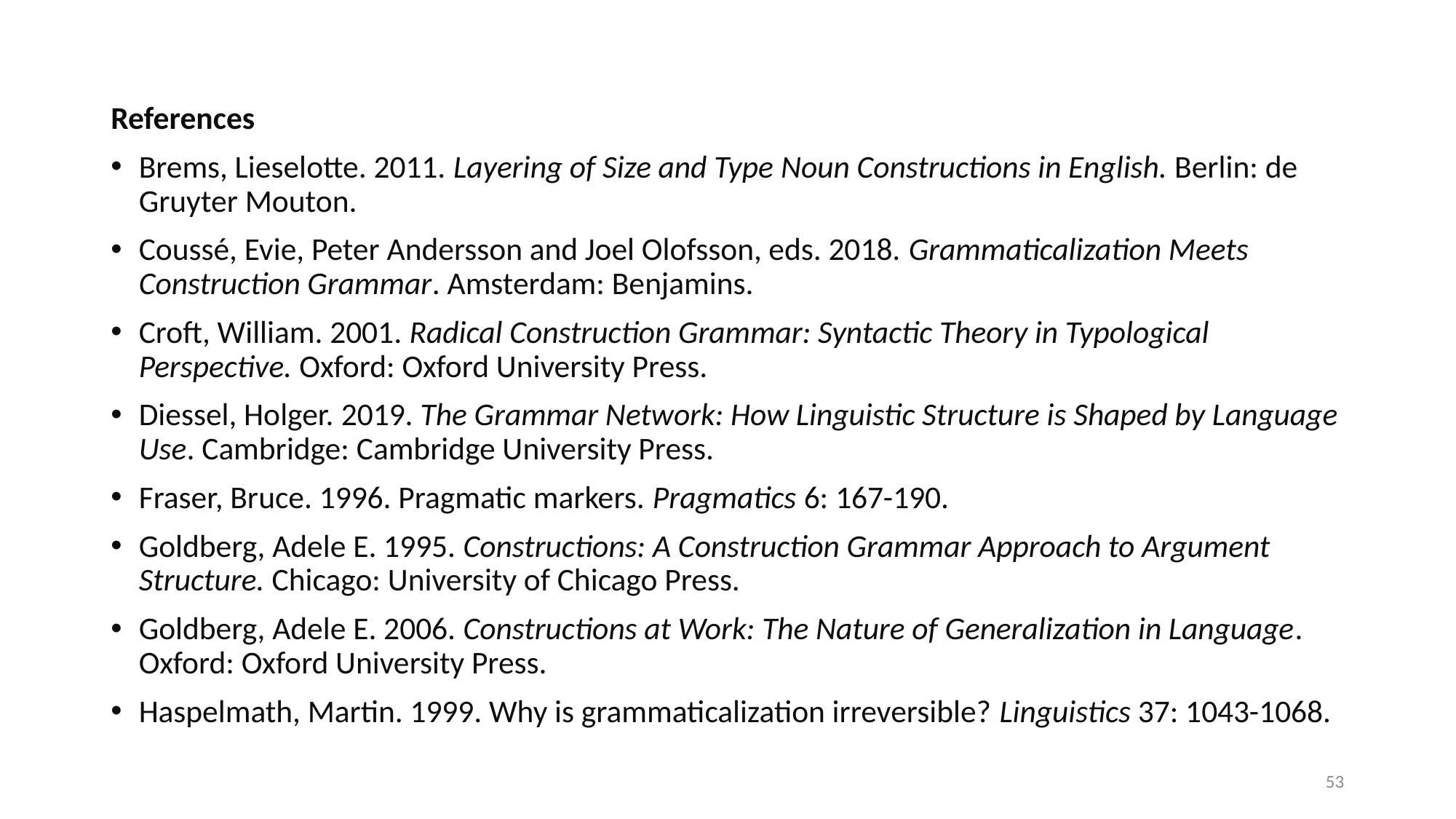

References
Brems, Lieselotte. 2011. Layering of Size and Type Noun Constructions in English. Berlin: de Gruyter Mouton.
Coussé, Evie, Peter Andersson and Joel Olofsson, eds. 2018. Grammaticalization Meets Construction Grammar. Amsterdam: Benjamins.
Croft, William. 2001. Radical Construction Grammar: Syntactic Theory in Typological Perspective. Oxford: Oxford University Press.
Diessel, Holger. 2019. The Grammar Network: How Linguistic Structure is Shaped by Language Use. Cambridge: Cambridge University Press.
Fraser, Bruce. 1996. Pragmatic markers. Pragmatics 6: 167-190.
Goldberg, Adele E. 1995. Constructions: A Construction Grammar Approach to Argument Structure. Chicago: University of Chicago Press.
Goldberg, Adele E. 2006. Constructions at Work: The Nature of Generalization in Language. Oxford: Oxford University Press.
Haspelmath, Martin. 1999. Why is grammaticalization irreversible? Linguistics 37: 1043-1068.

53